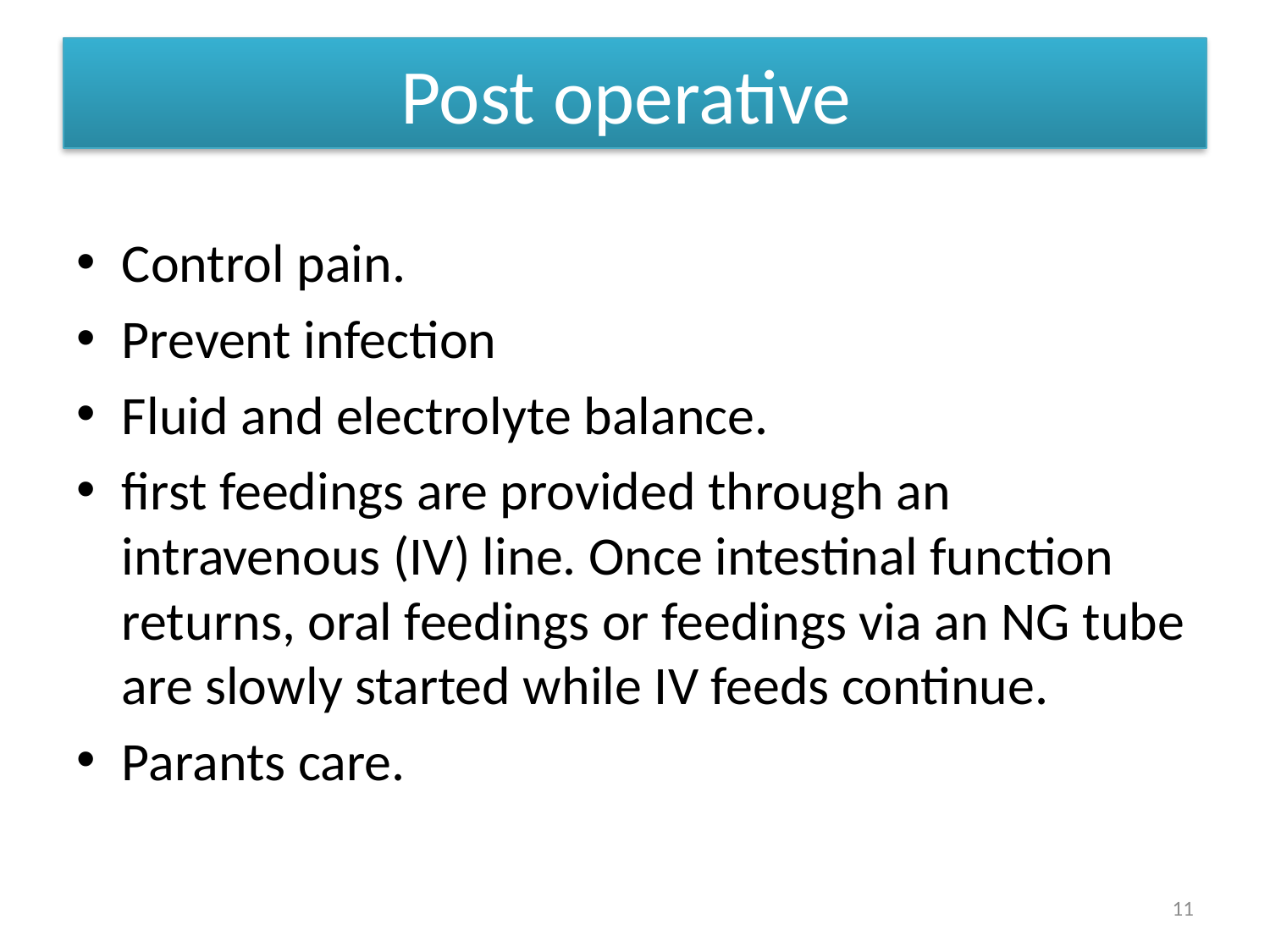

# Post operative
Control pain.
Prevent infection
Fluid and electrolyte balance.
first feedings are provided through an intravenous (IV) line. Once intestinal function returns, oral feedings or feedings via an NG tube are slowly started while IV feeds continue.
Parants care.
11